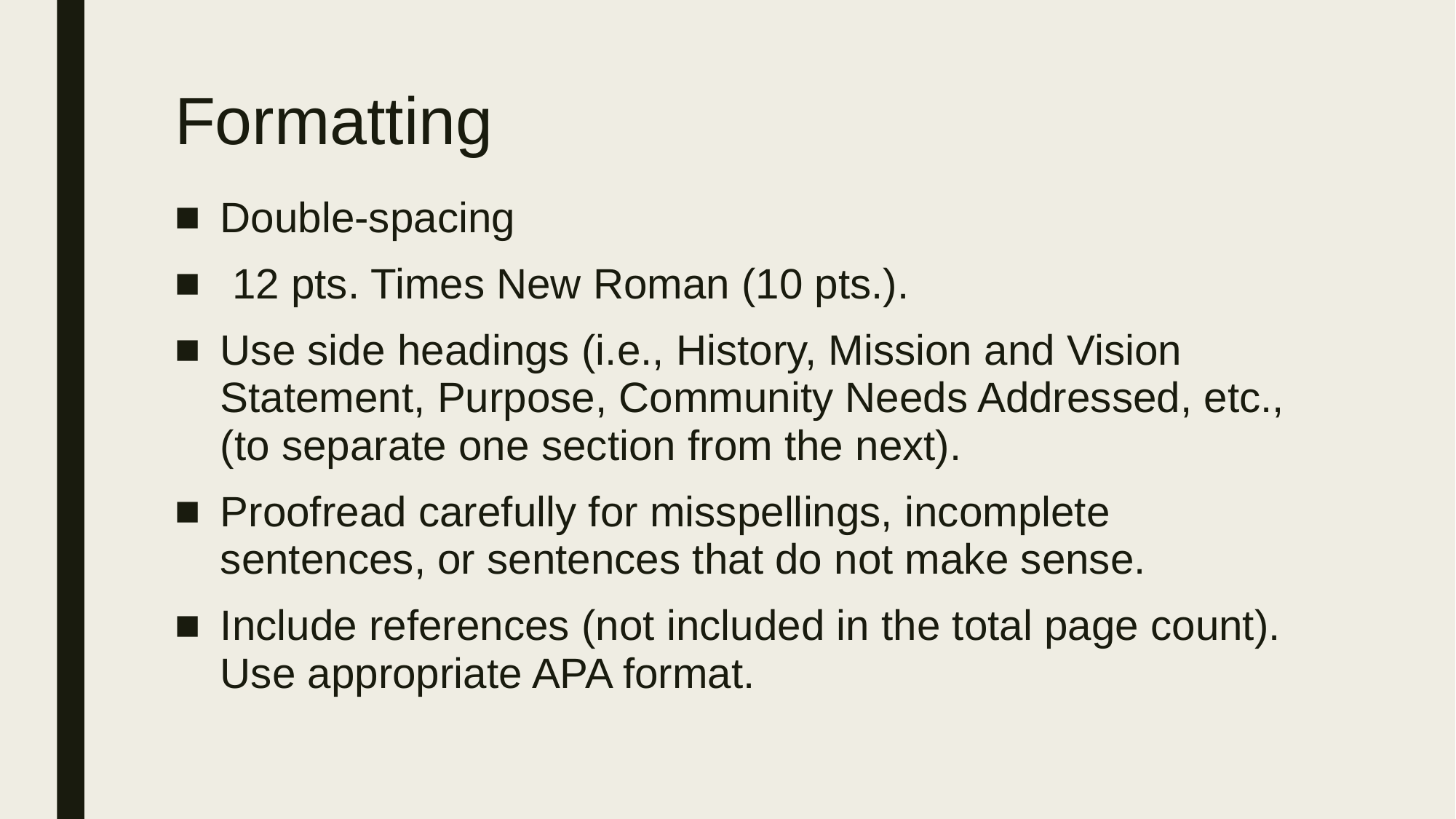

# Formatting
Double-spacing
 12 pts. Times New Roman (10 pts.).
Use side headings (i.e., History, Mission and Vision Statement, Purpose, Community Needs Addressed, etc., (to separate one section from the next).
Proofread carefully for misspellings, incomplete sentences, or sentences that do not make sense.
Include references (not included in the total page count). Use appropriate APA format.